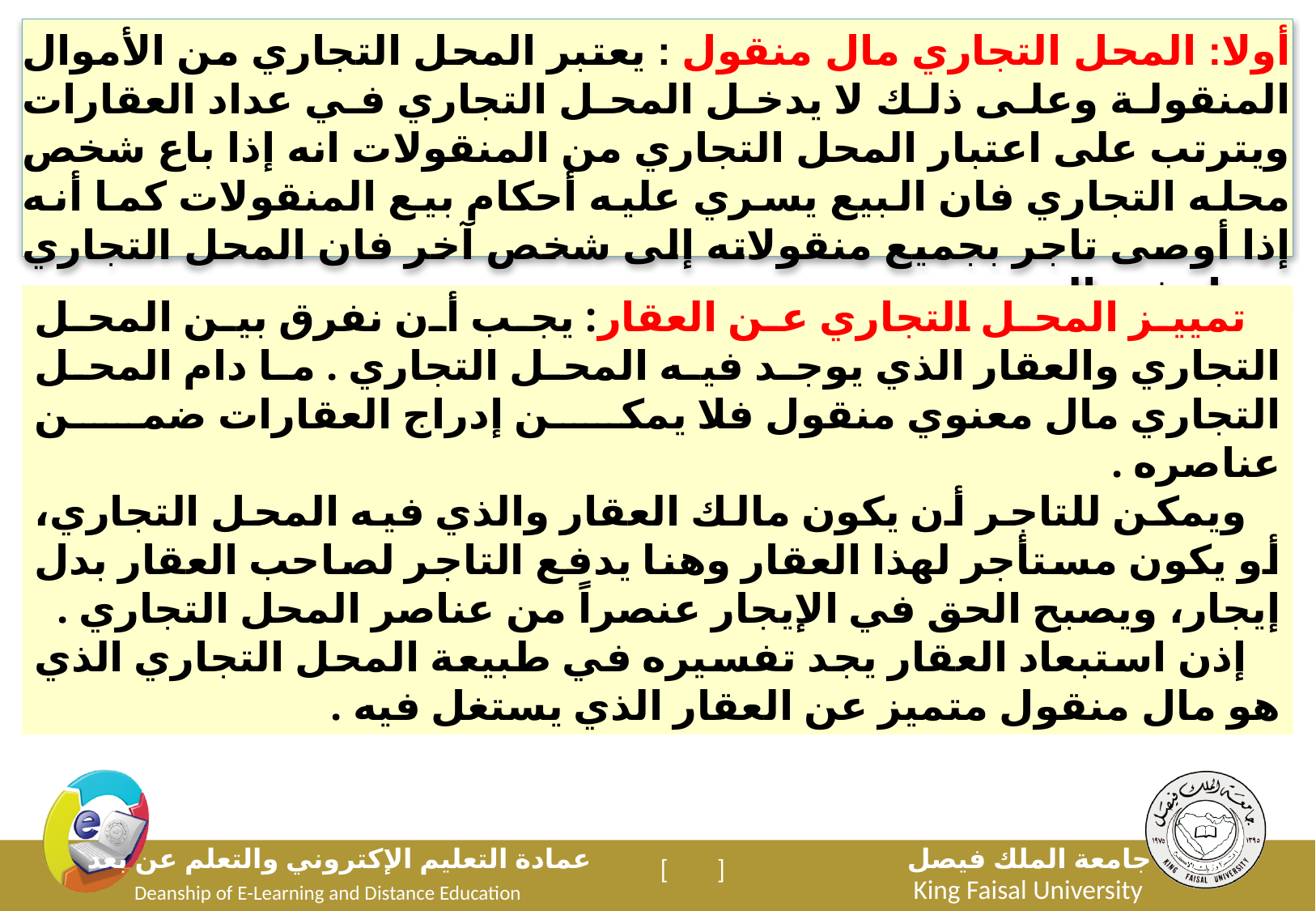

أولا: المحل التجاري مال منقول : يعتبر المحل التجاري من الأموال المنقولة وعلى ذلك لا يدخل المحل التجاري في عداد العقارات ويترتب على اعتبار المحل التجاري من المنقولات انه إذا باع شخص محله التجاري فان البيع يسري عليه أحكام بيع المنقولات كما أنه إذا أوصى تاجر بجميع منقولاته إلى شخص آخر فان المحل التجاري يدخل في الوصية.
تمييز المحل التجاري عن العقار: يجب أن نفرق بين المحل التجاري والعقار الذي يوجد فيه المحل التجاري . ما دام المحل التجاري مال معنوي منقول فلا يمكن إدراج العقارات ضمن عناصره .
ويمكن للتاجر أن يكون مالك العقار والذي فيه المحل التجاري، أو يكون مستأجر لهذا العقار وهنا يدفع التاجر لصاحب العقار بدل إيجار، ويصبح الحق في الإيجار عنصراً من عناصر المحل التجاري .
إذن استبعاد العقار يجد تفسيره في طبيعة المحل التجاري الذي هو مال منقول متميز عن العقار الذي يستغل فيه .